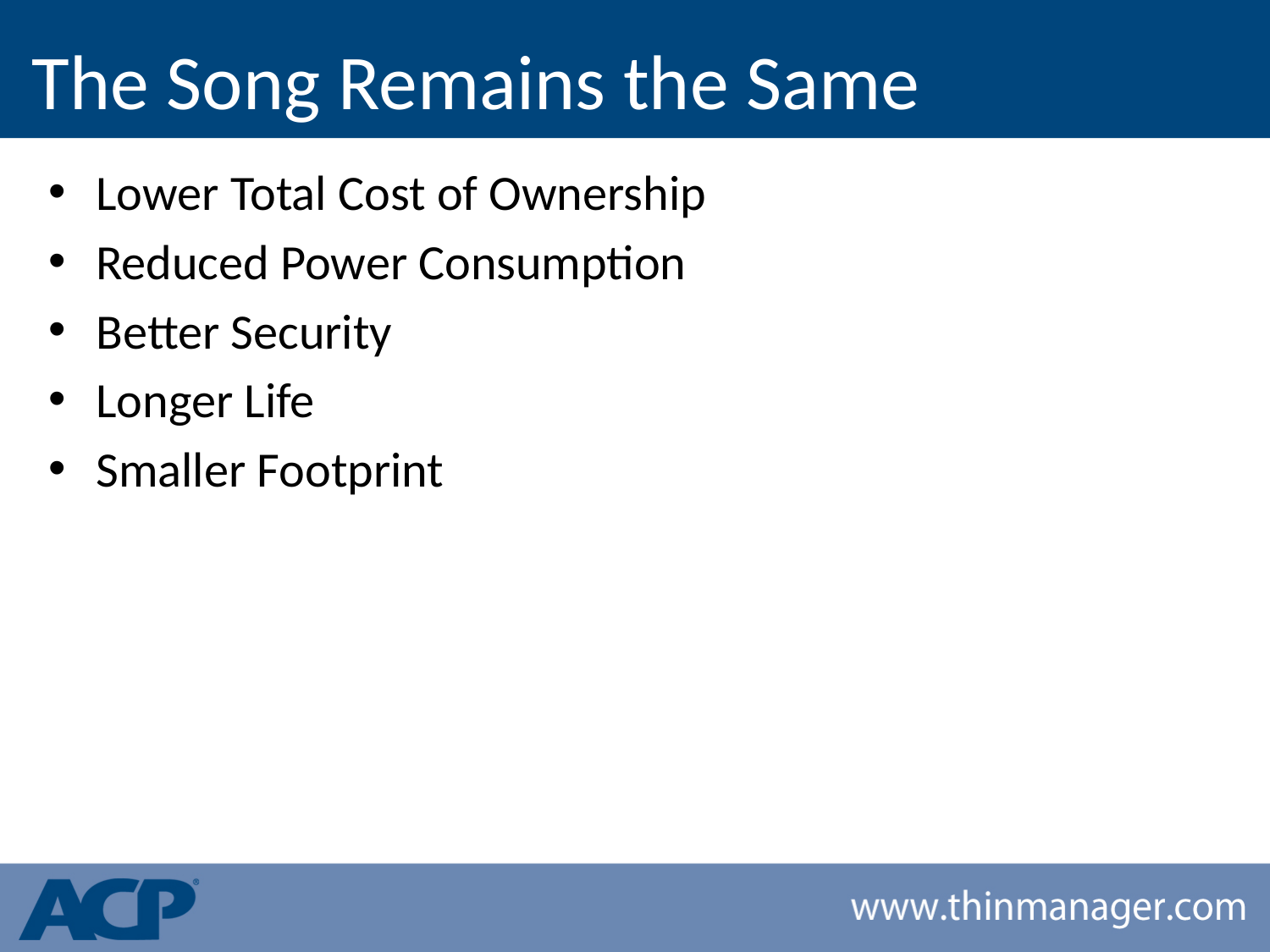

# The Song Remains the Same
Lower Total Cost of Ownership
Reduced Power Consumption
Better Security
Longer Life
Smaller Footprint